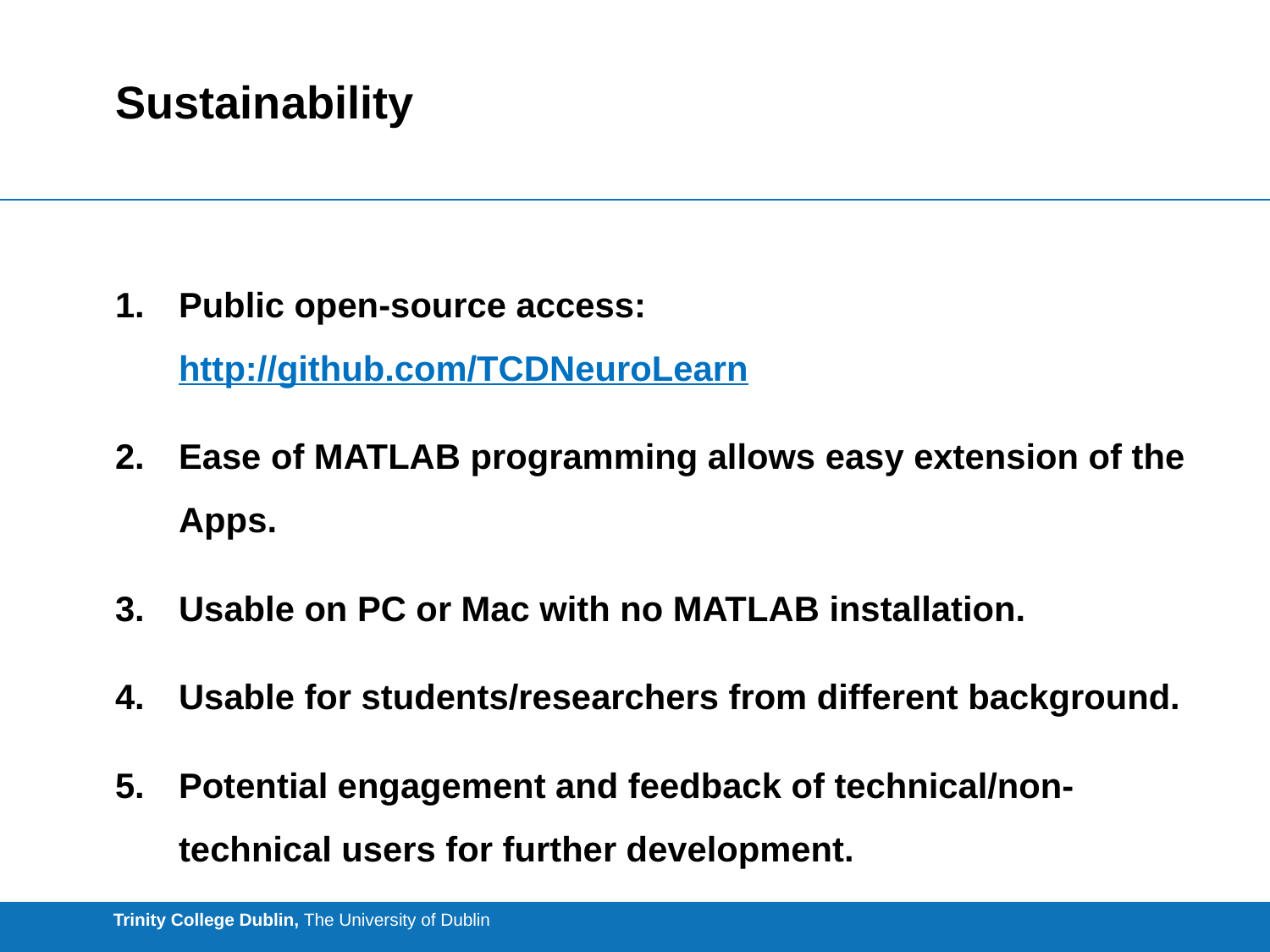

# Sustainability

Public open-source access: http://github.com/TCDNeuroLearn
Ease of MATLAB programming allows easy extension of the Apps.
Usable on PC or Mac with no MATLAB installation.
Usable for students/researchers from different background.
Potential engagement and feedback of technical/non-technical users for further development.